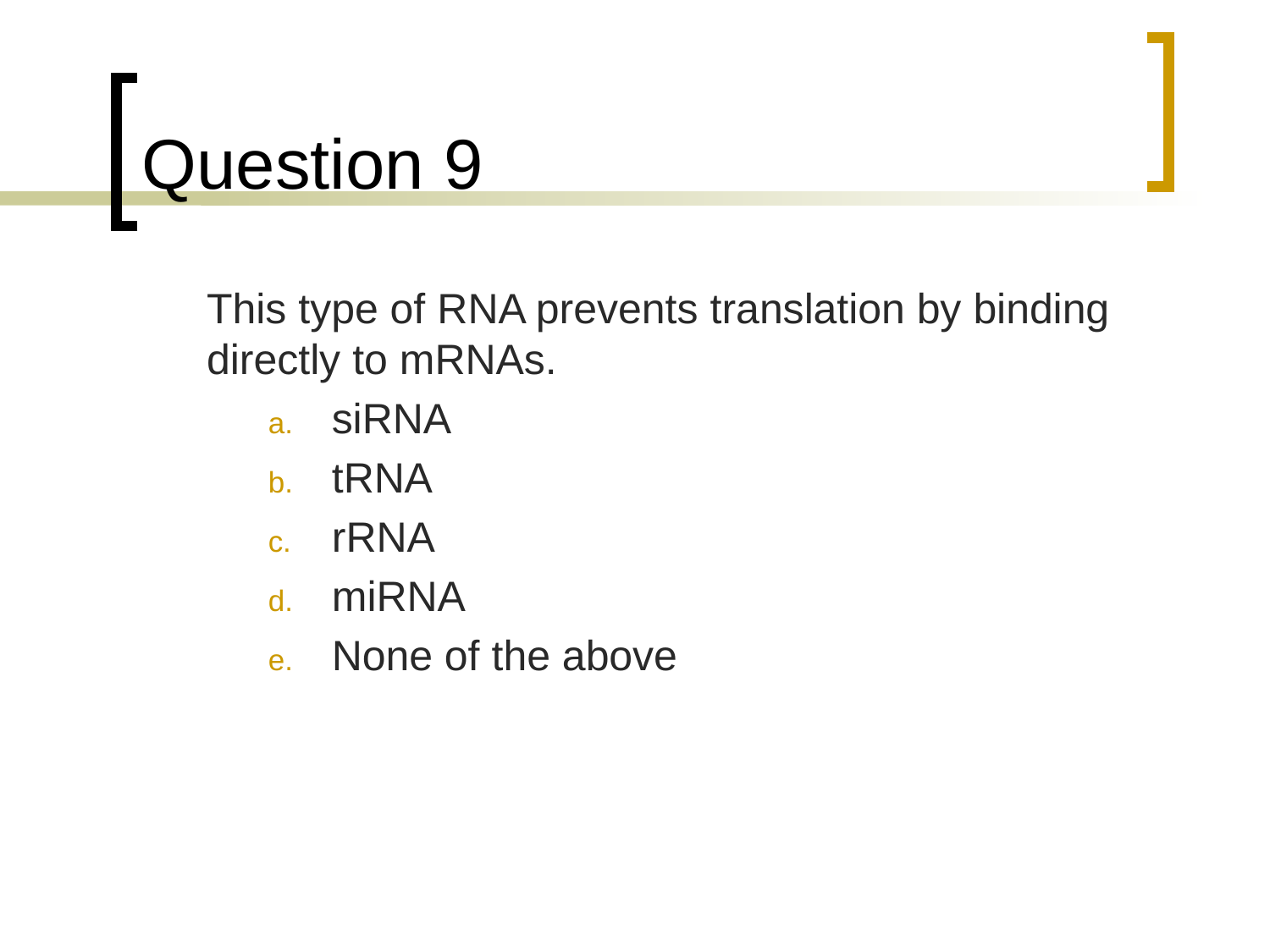

# Question 9
	This type of RNA prevents translation by binding directly to mRNAs.
siRNA
tRNA
rRNA
miRNA
None of the above